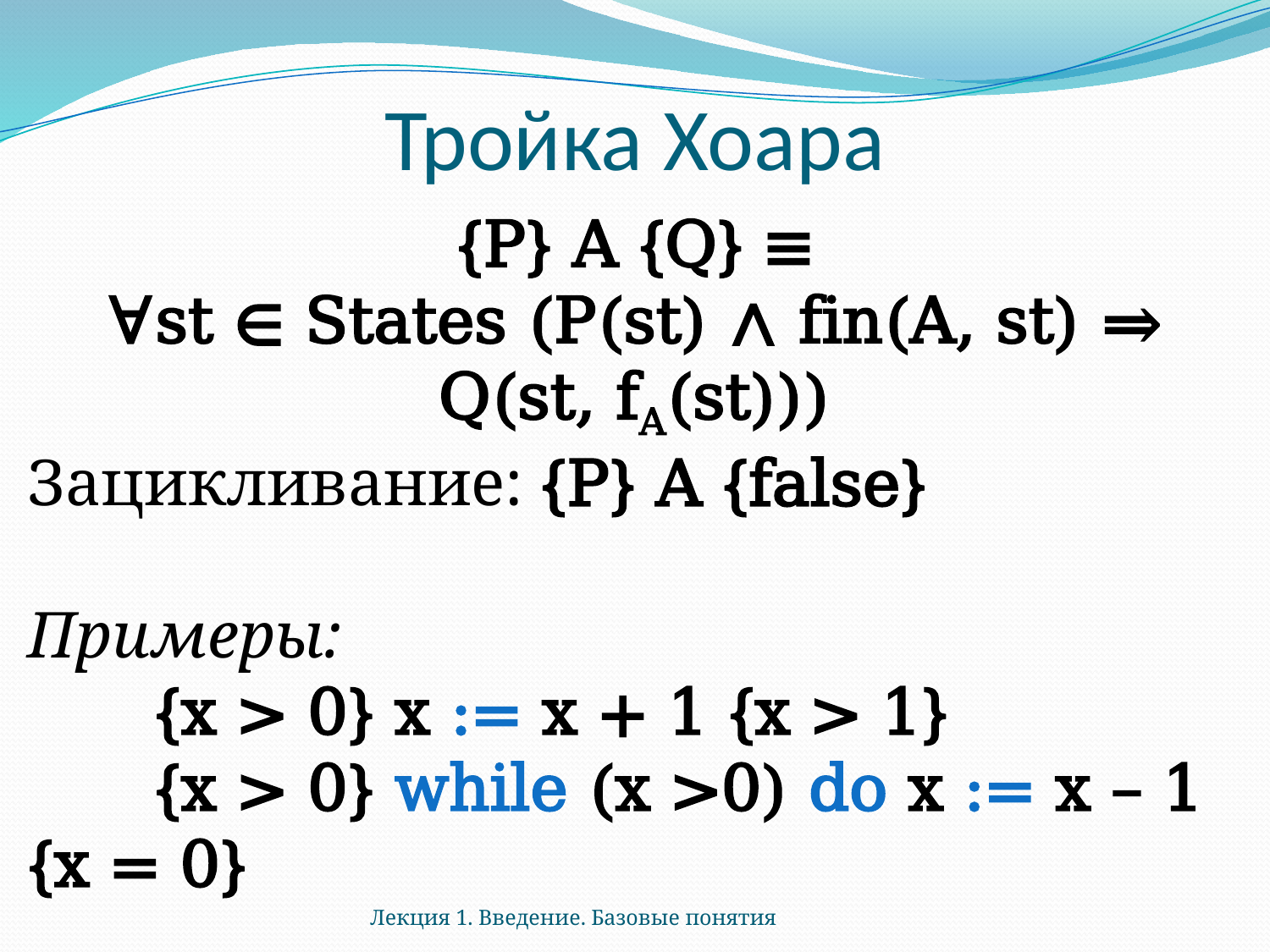

# Тройка Хоара
{P} A {Q} ≡
∀st ∈ States (P(st) ∧ fin(A, st) ⇒ Q(st, fA(st)))
Зацикливание: {P} A {false}

Примеры:
	{x > 0} x := x + 1 {x > 1}
	{x > 0} while (x >0) do x := x – 1 {x = 0}
Лекция 1. Введение. Базовые понятия